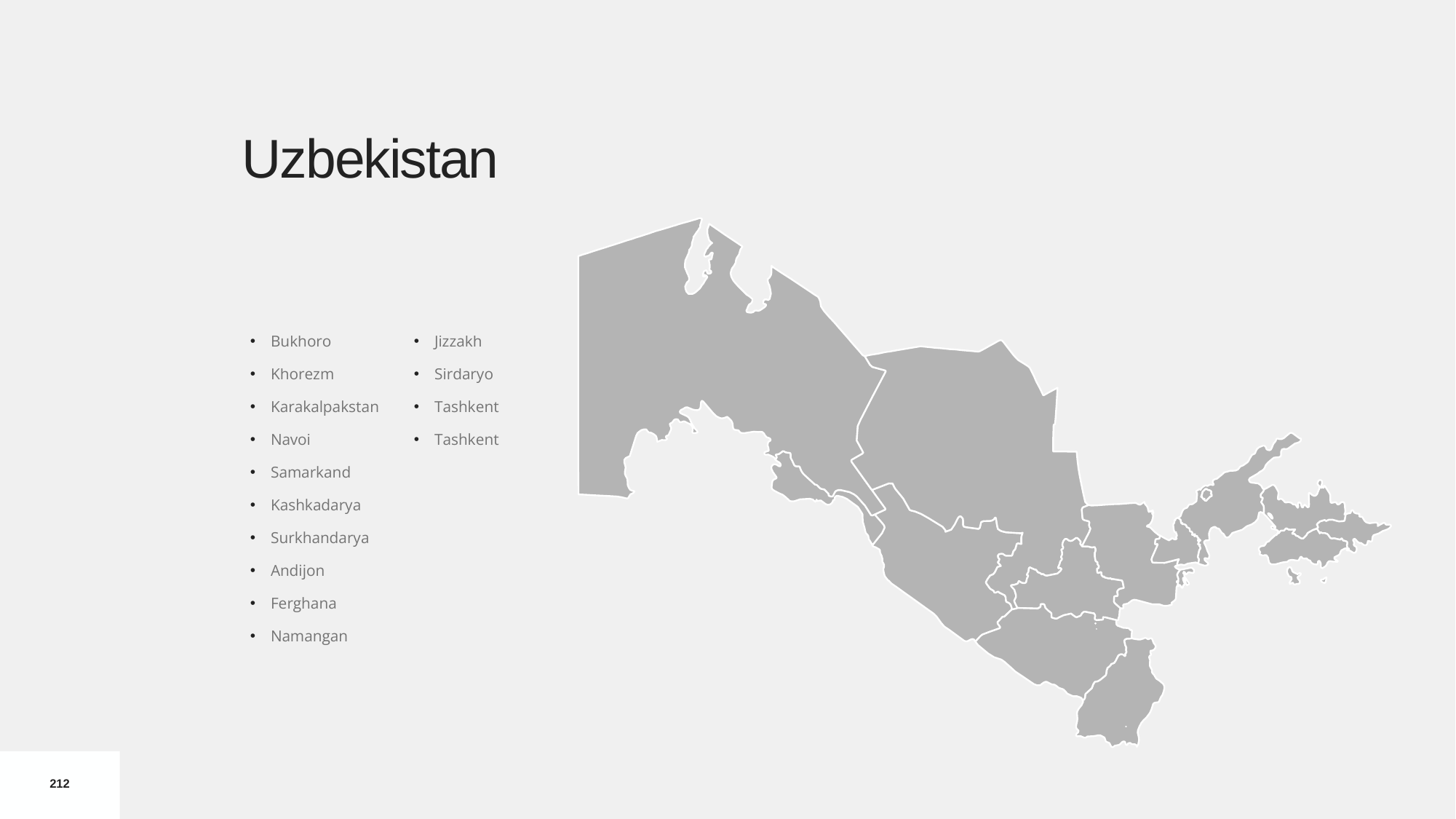

# Uzbekistan

Bukhoro
Khorezm
Karakalpakstan
Navoi
Samarkand
Kashkadarya
Surkhandarya
Andijon
Ferghana
Namangan
Jizzakh
Sirdaryo
Tashkent
Tashkent